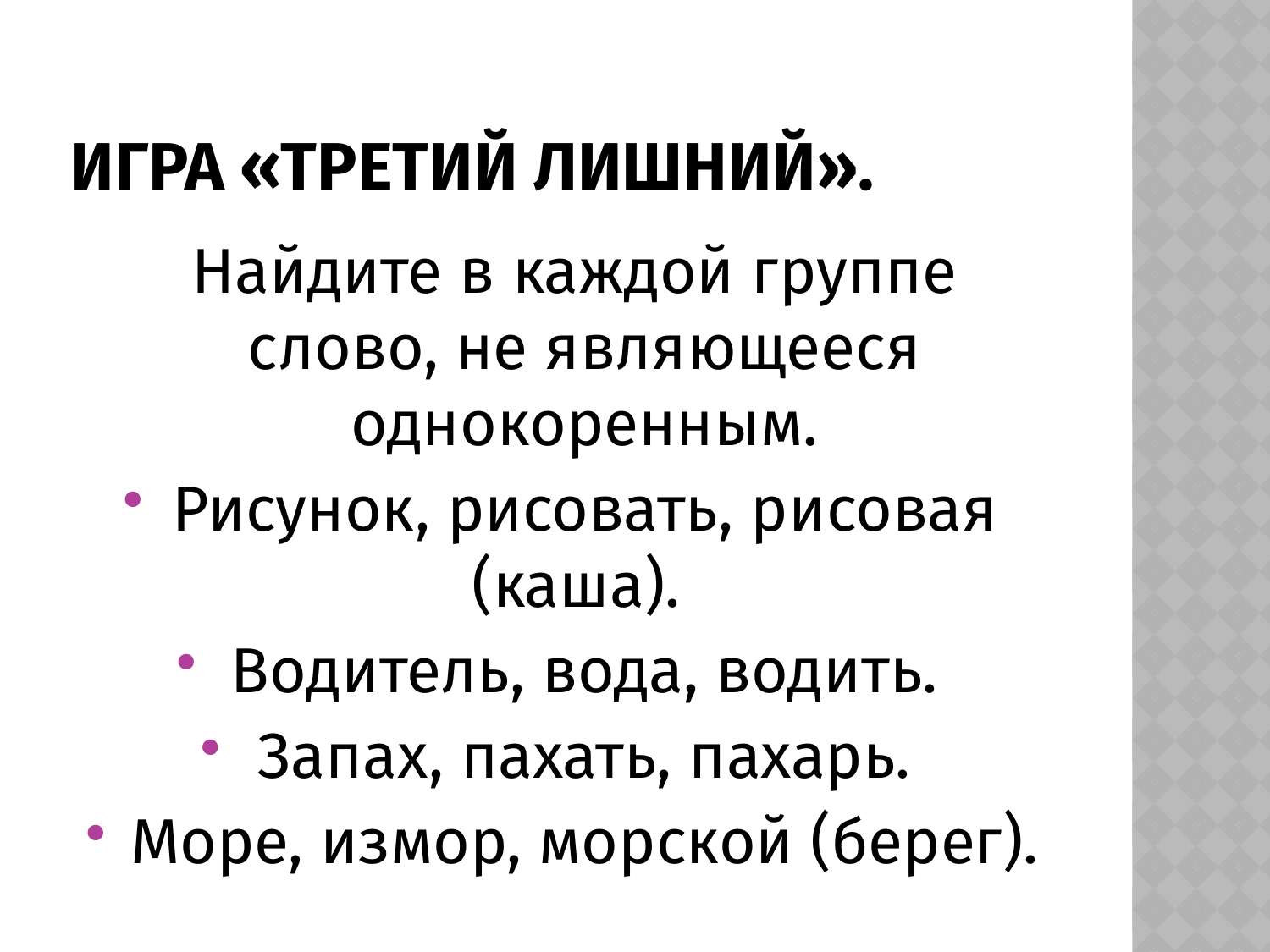

# Игра «Третий лишний».
 Найдите в каждой группе слово, не являющееся однокоренным.
Рисунок, рисовать, рисовая (каша).
Водитель, вода, водить.
Запах, пахать, пахарь.
Море, измор, морской (берег).